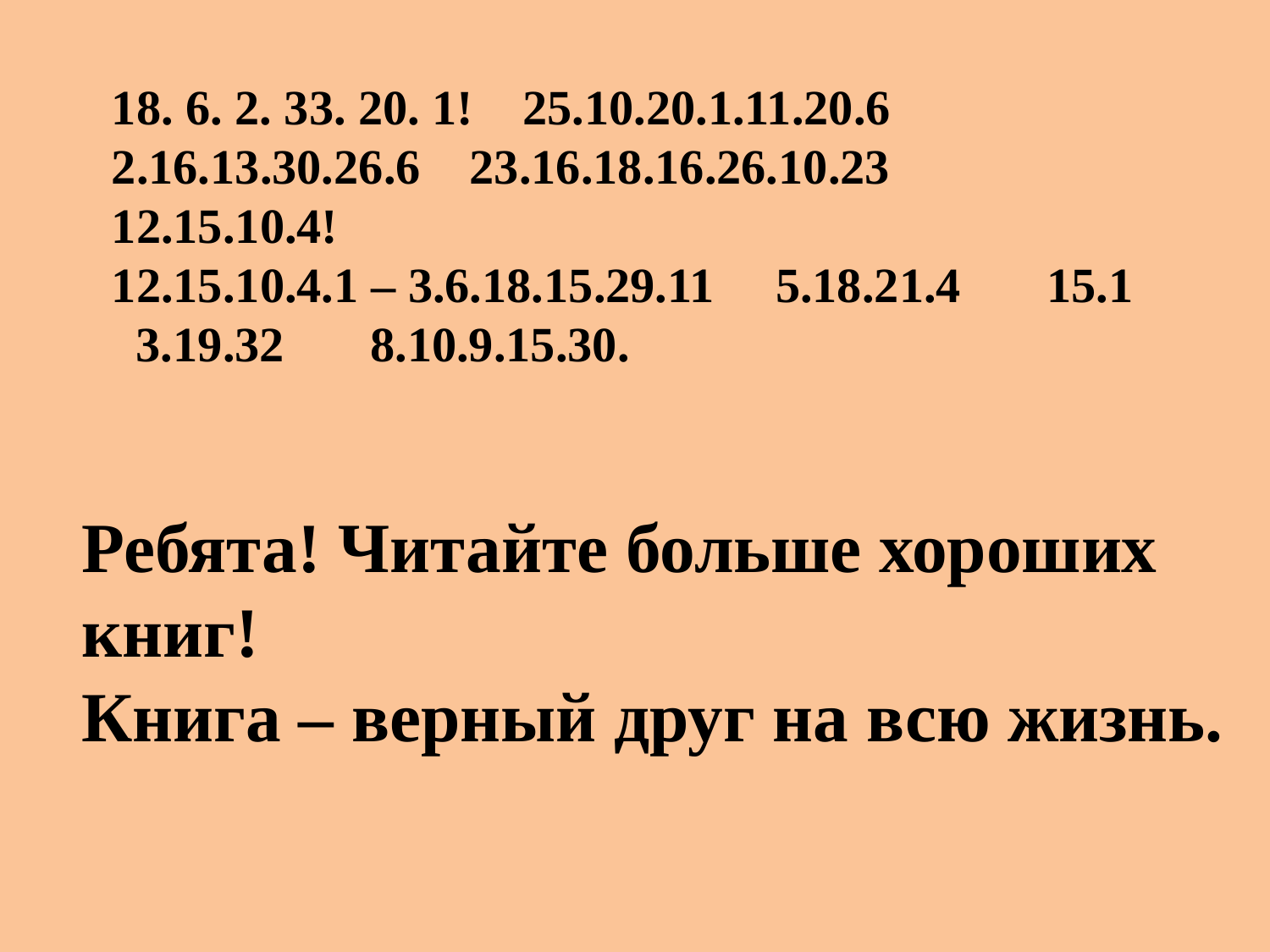

18. 6. 2. 33. 20. 1!    25.10.20.1.11.20.6    2.16.13.30.26.6    23.16.18.16.26.10.23    12.15.10.4!
12.15.10.4.1 – 3.6.18.15.29.11     5.18.21.4       15.1     3.19.32       8.10.9.15.30.
Ребята! Читайте больше хороших книг!
Книга – верный друг на всю жизнь.